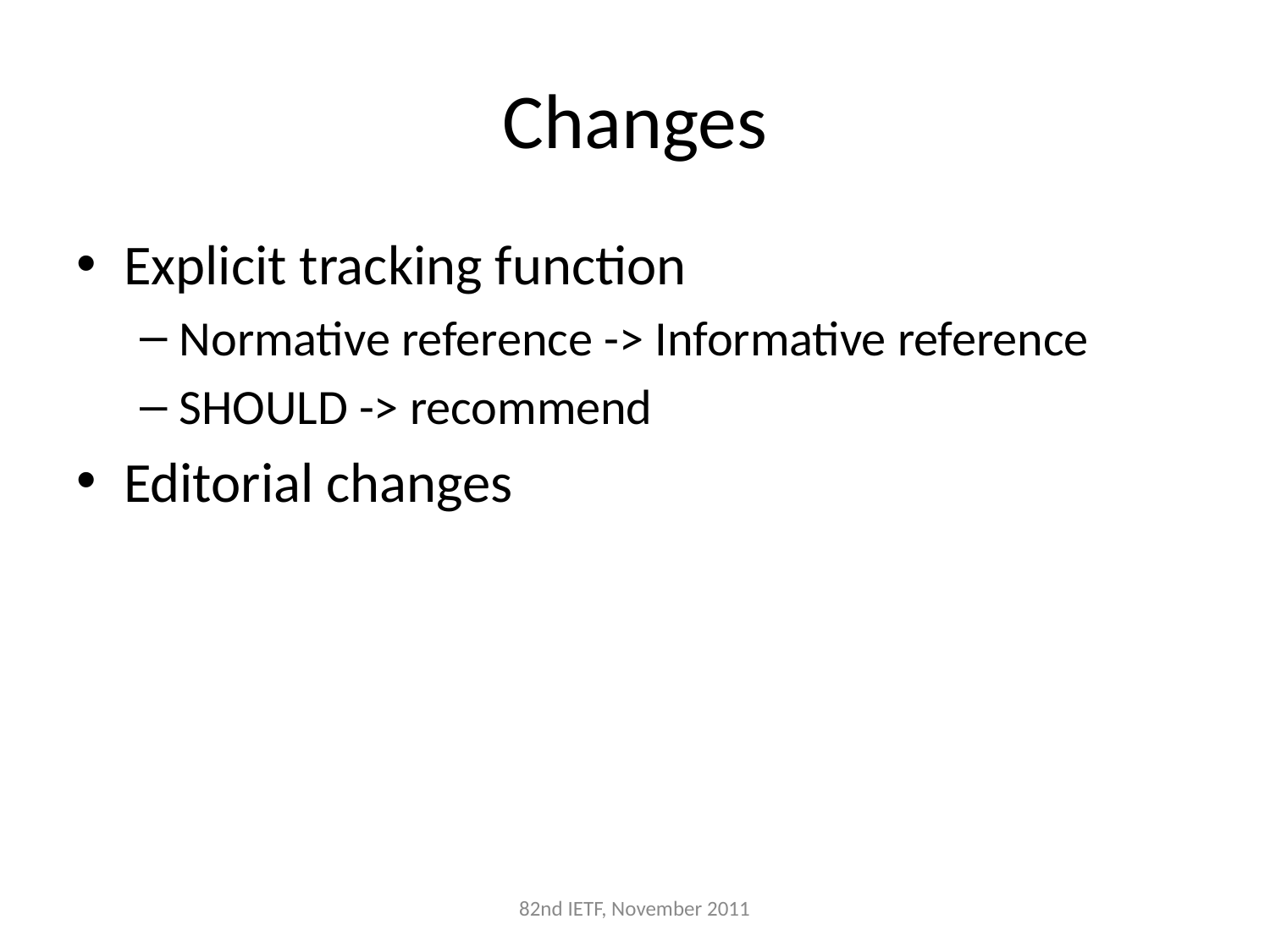

# Changes
Explicit tracking function
Normative reference -> Informative reference
SHOULD -> recommend
Editorial changes

82nd IETF, November 2011